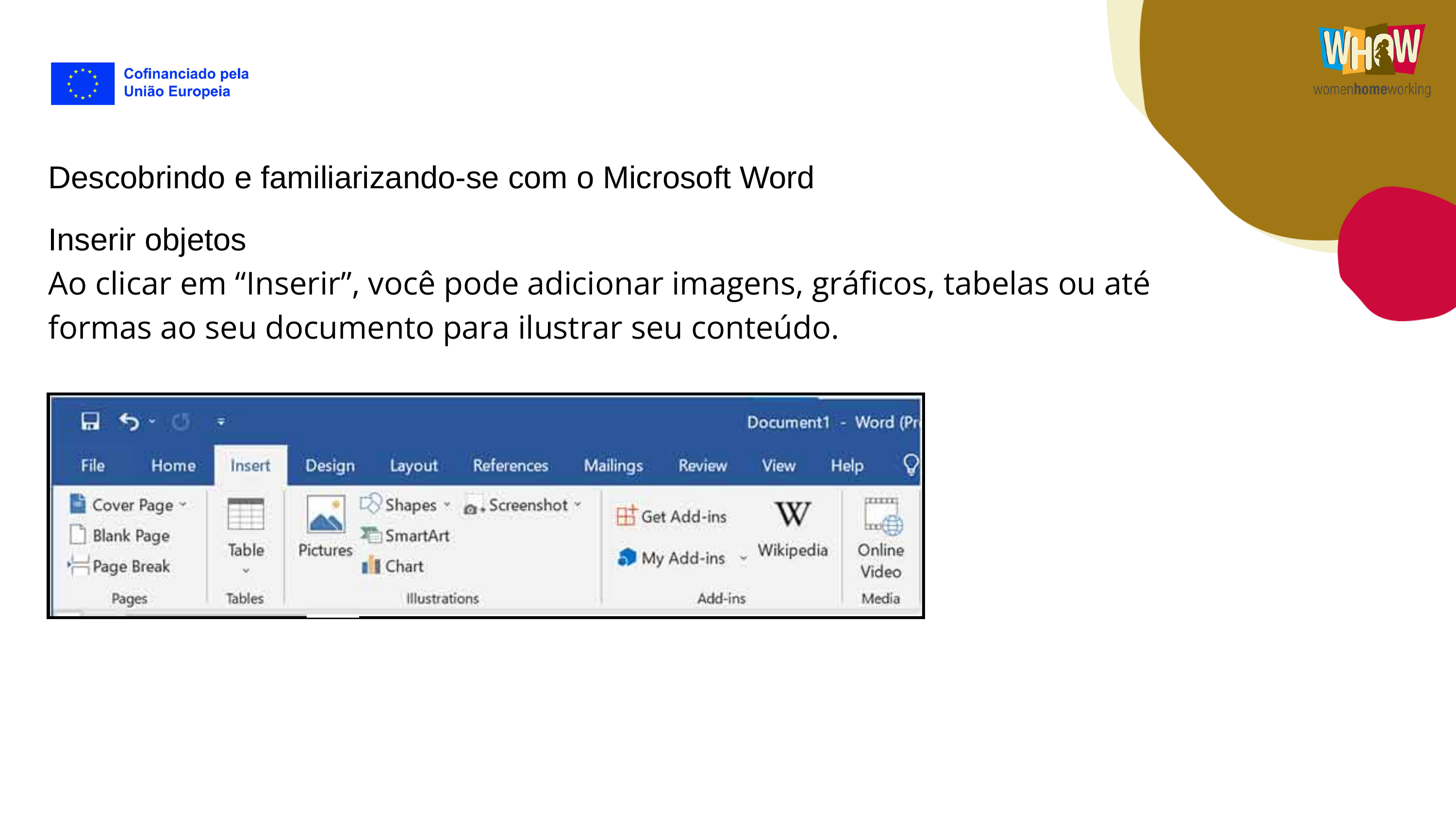

Descobrindo e familiarizando-se com o Microsoft Word

Inserir objetos
Ao clicar em “Inserir”, você pode adicionar imagens, gráficos, tabelas ou até formas ao seu documento para ilustrar seu conteúdo.